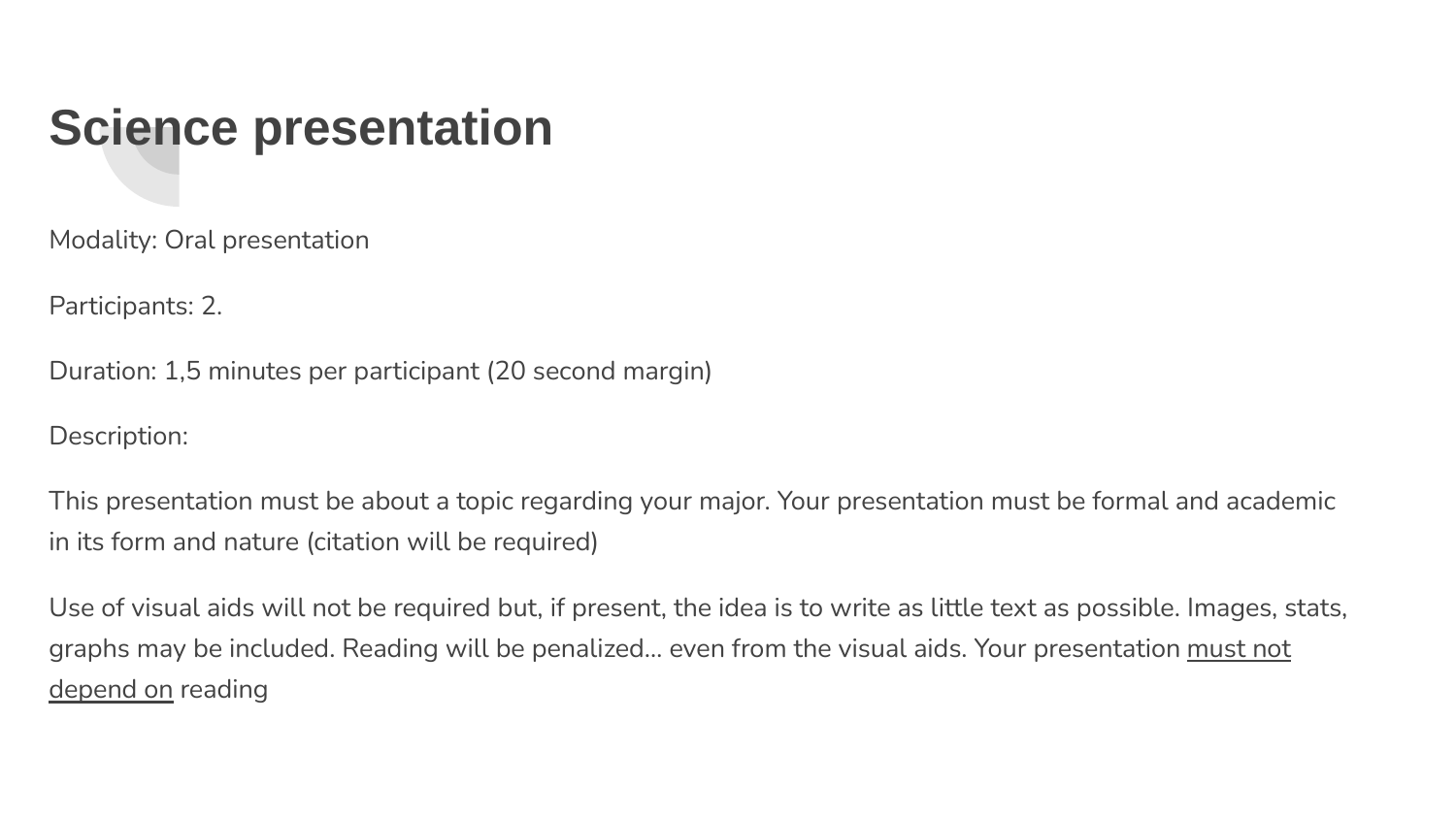

# Science presentation
Modality: Oral presentation
Participants: 2.
Duration: 1,5 minutes per participant (20 second margin)
Description:
This presentation must be about a topic regarding your major. Your presentation must be formal and academic in its form and nature (citation will be required)
Use of visual aids will not be required but, if present, the idea is to write as little text as possible. Images, stats, graphs may be included. Reading will be penalized… even from the visual aids. Your presentation must not depend on reading